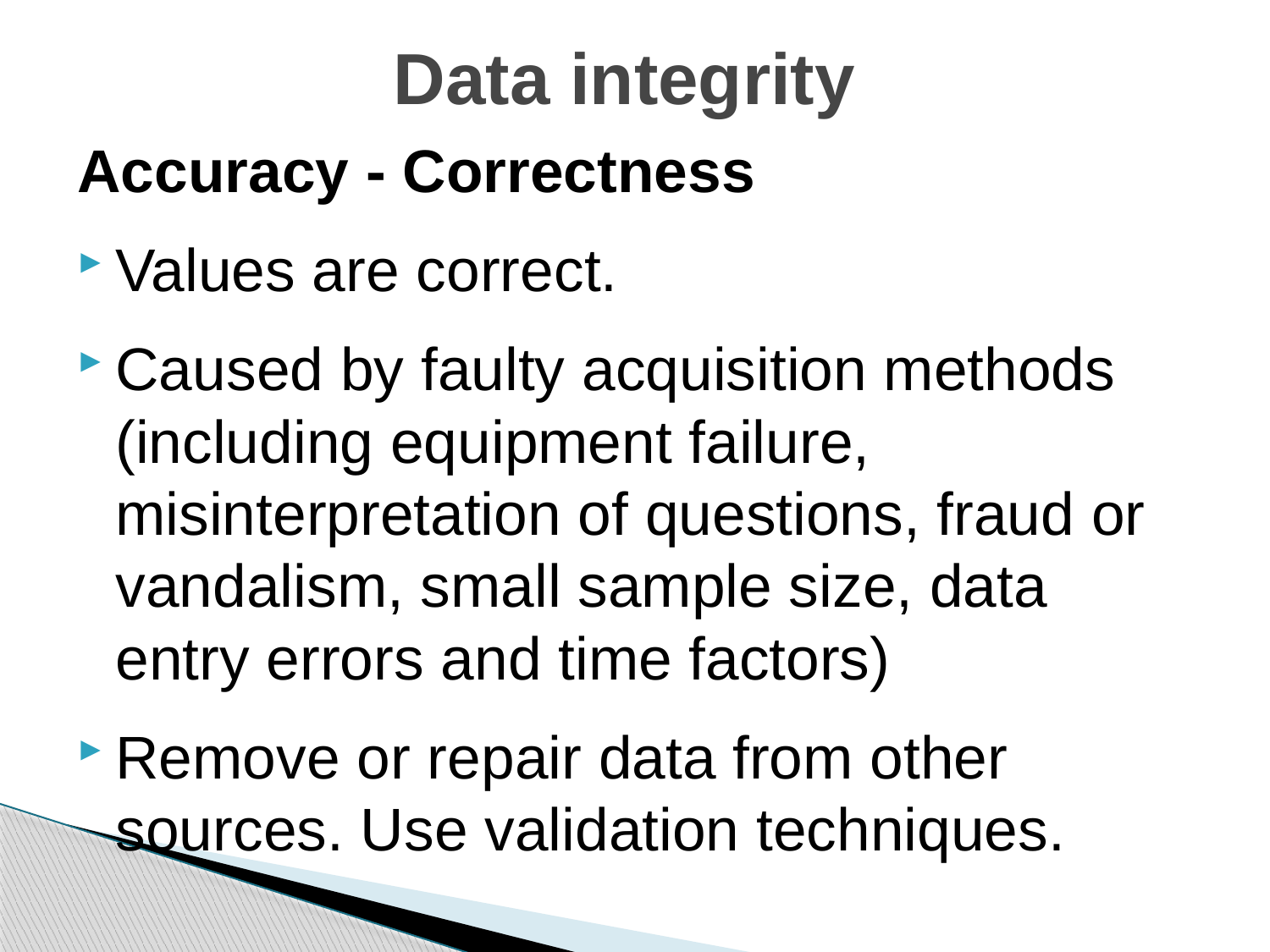

# Data integrity
Accuracy - Correctness
Values are correct.
Caused by faulty acquisition methods (including equipment failure, misinterpretation of questions, fraud or vandalism, small sample size, data entry errors and time factors)
Remove or repair data from other sources. Use validation techniques.